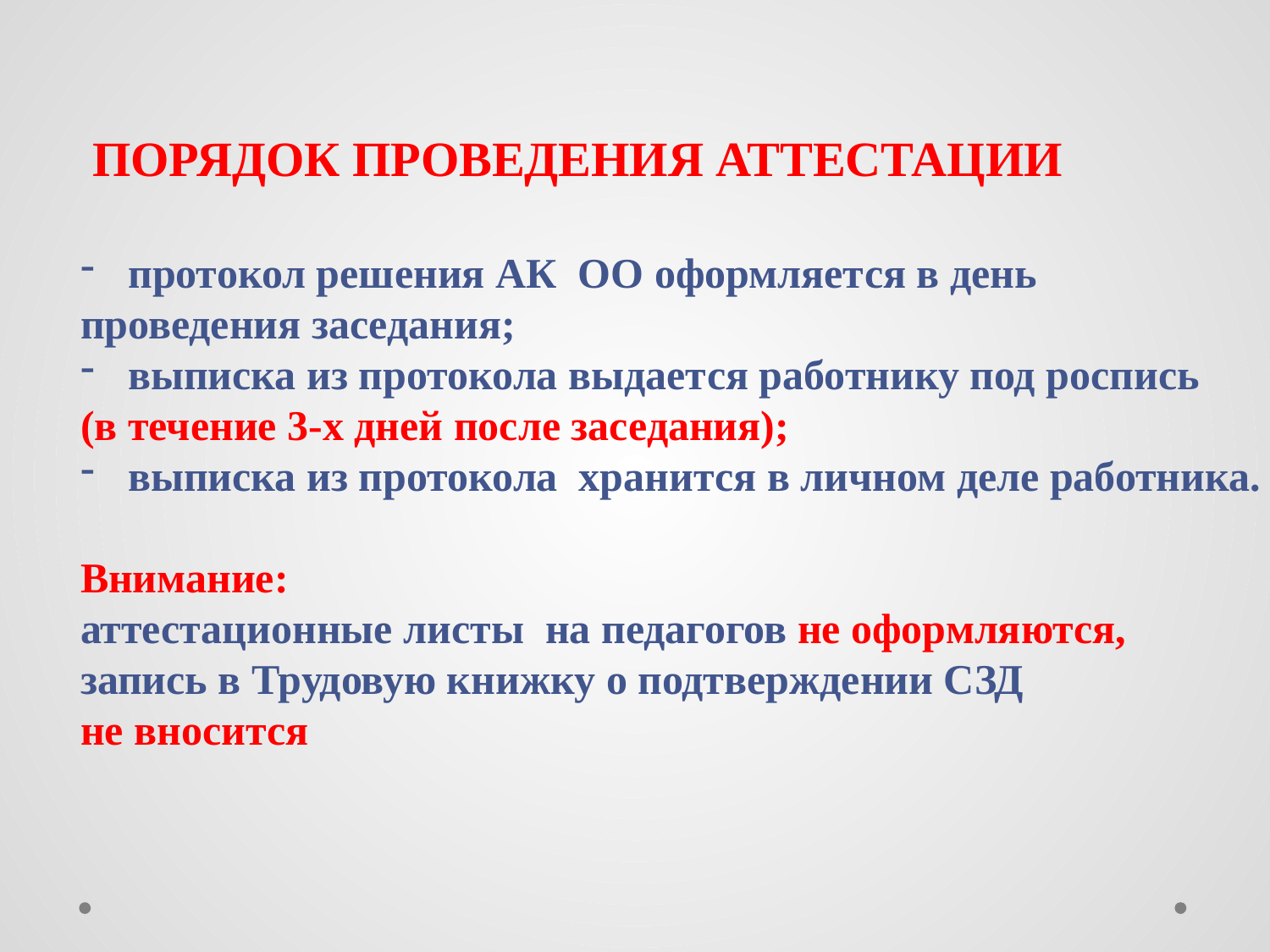

ПОРЯДОК ПРОВЕДЕНИЯ АТТЕСТАЦИИ

протокол решения АК  ОО оформляется в день
проведения заседания;
выписка из протокола выдается работнику под роспись
(в течение 3-х дней после заседания);
выписка из протокола  хранится в личном деле работника.

Внимание:
аттестационные листы  на педагогов не оформляются,
запись в Трудовую книжку о подтверждении СЗД
не вносится